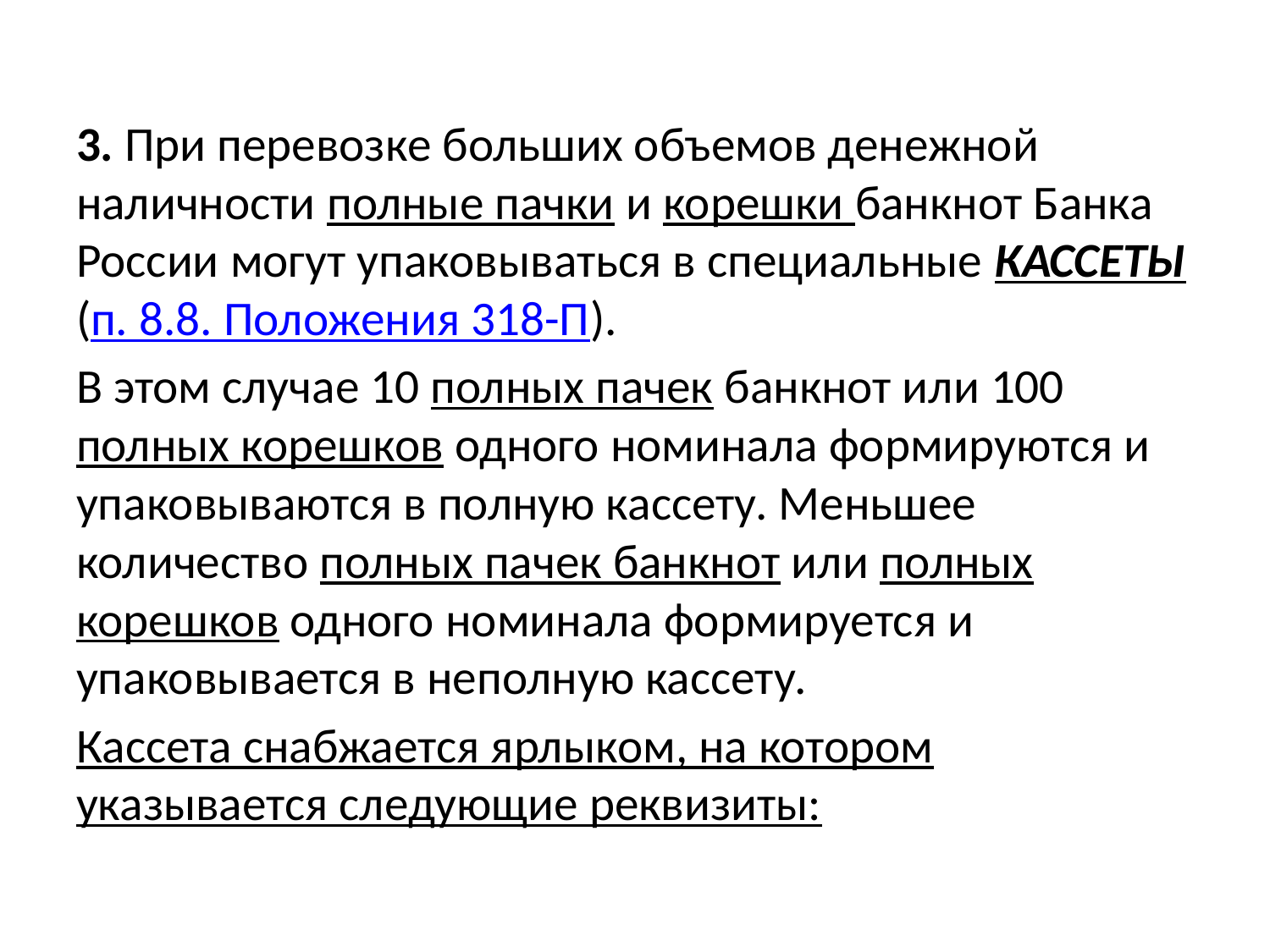

3. При перевозке больших объемов денежной наличности полные пачки и корешки банкнот Банка России могут упаковываться в специальные КАССЕТЫ (п. 8.8. Положения 318-П).
В этом случае 10 полных пачек банкнот или 100 полных корешков одного номинала формируются и упаковываются в полную кассету. Меньшее количество полных пачек банкнот или полных корешков одного номинала формируется и упаковывается в неполную кассету.
Кассета снабжается ярлыком, на котором указывается следующие реквизиты: